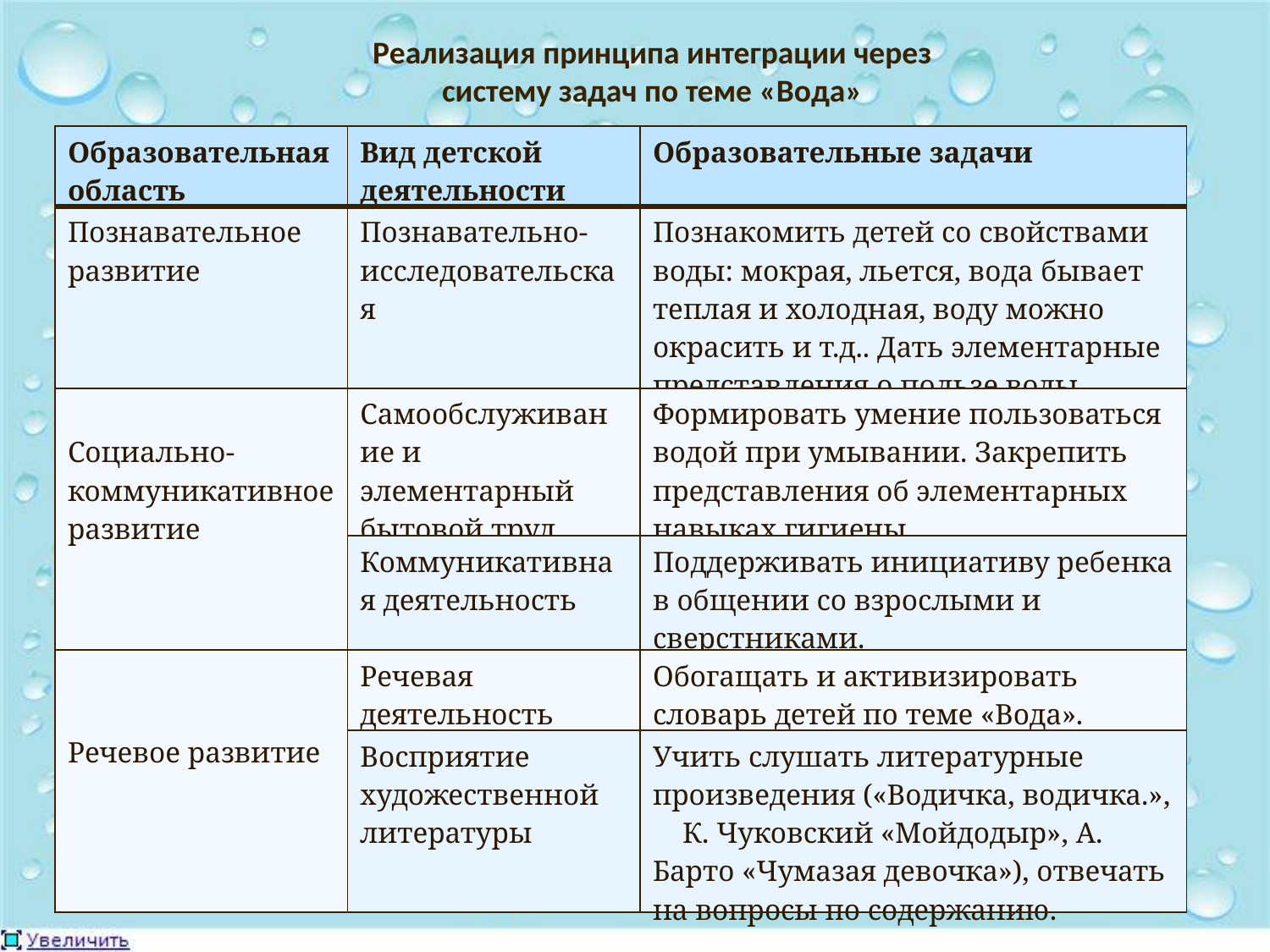

Реализация принципа интеграции через систему задач по теме «Вода»
| Образовательная область | Вид детской деятельности | Образовательные задачи |
| --- | --- | --- |
| Познавательное развитие | Познавательно-исследовательская | Познакомить детей со свойствами воды: мокрая, льется, вода бывает теплая и холодная, воду можно окрасить и т.д.. Дать элементарные представления о пользе воды. |
| Социально-коммуникативное развитие | Самообслуживание и элементарный бытовой труд | Формировать умение пользоваться водой при умывании. Закрепить представления об элементарных навыках гигиены. |
|  | Коммуникативная деятельность | Поддерживать инициативу ребенка в общении со взрослыми и сверстниками. |
| Речевое развитие | Речевая деятельность | Обогащать и активизировать словарь детей по теме «Вода». |
|  | Восприятие художественной литературы | Учить слушать литературные произведения («Водичка, водичка.», К. Чуковский «Мойдодыр», А. Барто «Чумазая девочка»), отвечать на вопросы по содержанию. |